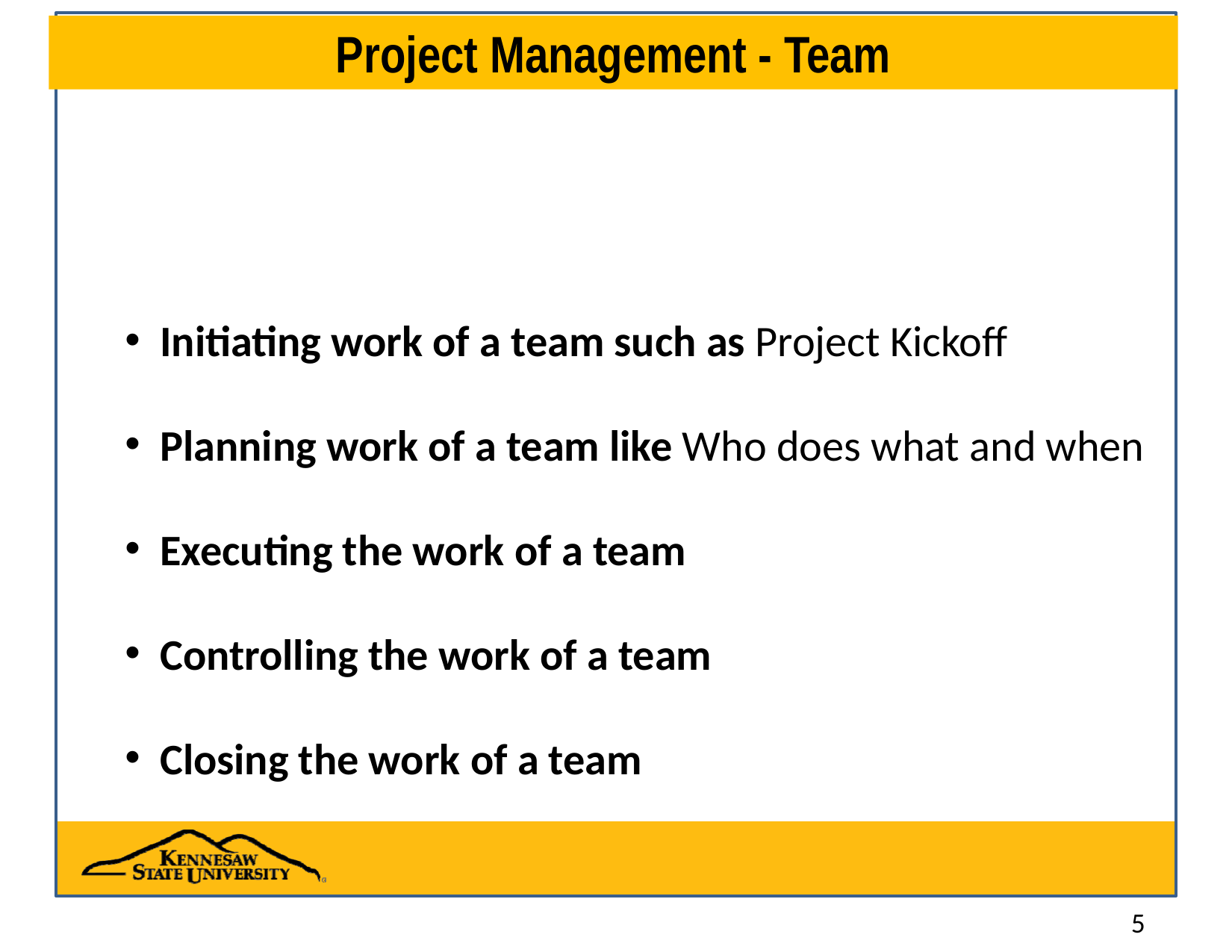

# Project Management - Team
Initiating work of a team such as Project Kickoff

Planning work of a team like Who does what and when

Executing the work of a team

Controlling the work of a team

Closing the work of a team